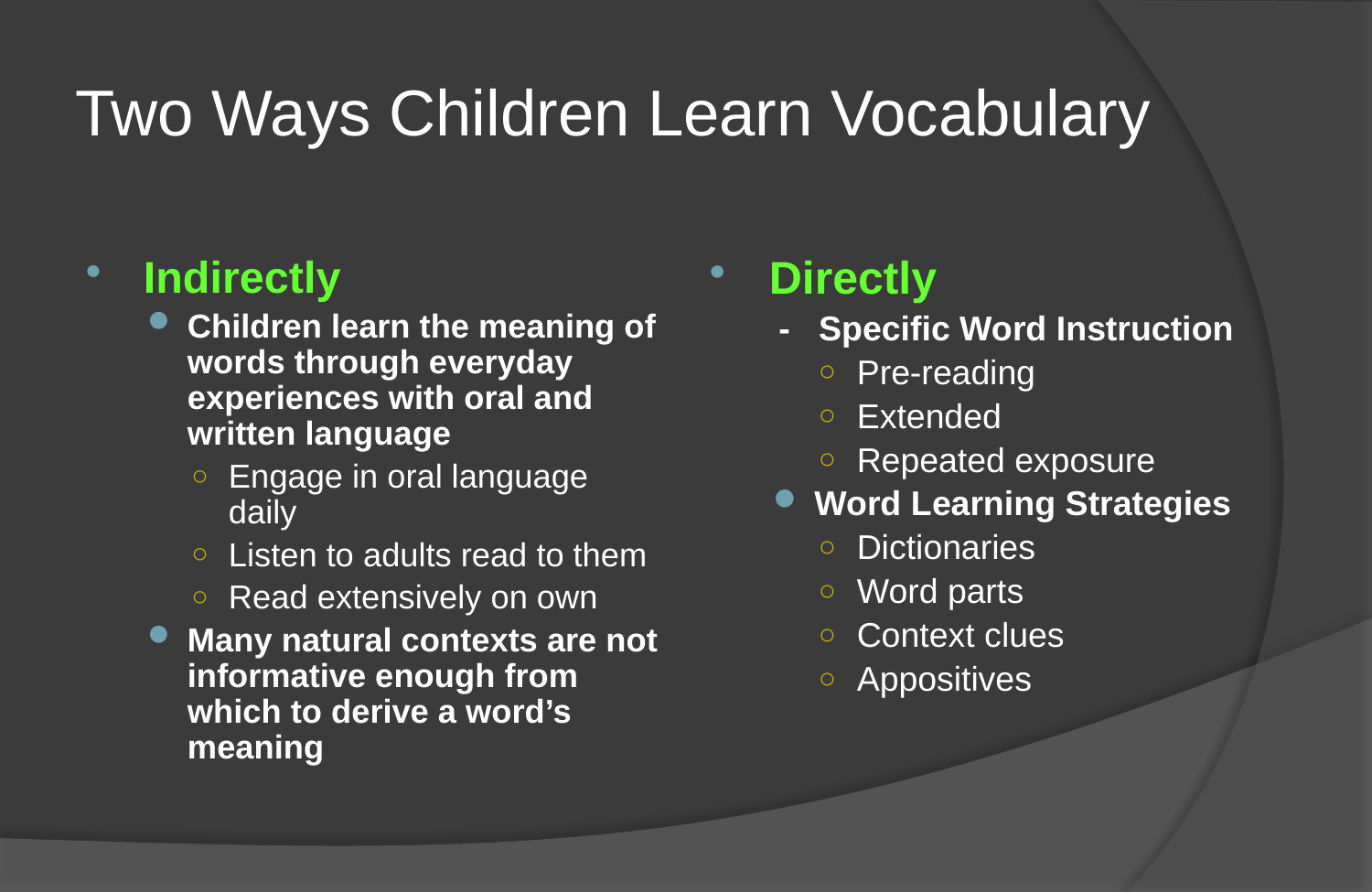

# Two Ways Children Learn Vocabulary
Indirectly
Children learn the meaning of words through everyday experiences with oral and written language
Engage in oral language daily
Listen to adults read to them
Read extensively on own
Many natural contexts are not informative enough from which to derive a word’s meaning
Directly
       -   Specific Word Instruction
Pre-reading
Extended
Repeated exposure
Word Learning Strategies
Dictionaries
Word parts
Context clues
Appositives